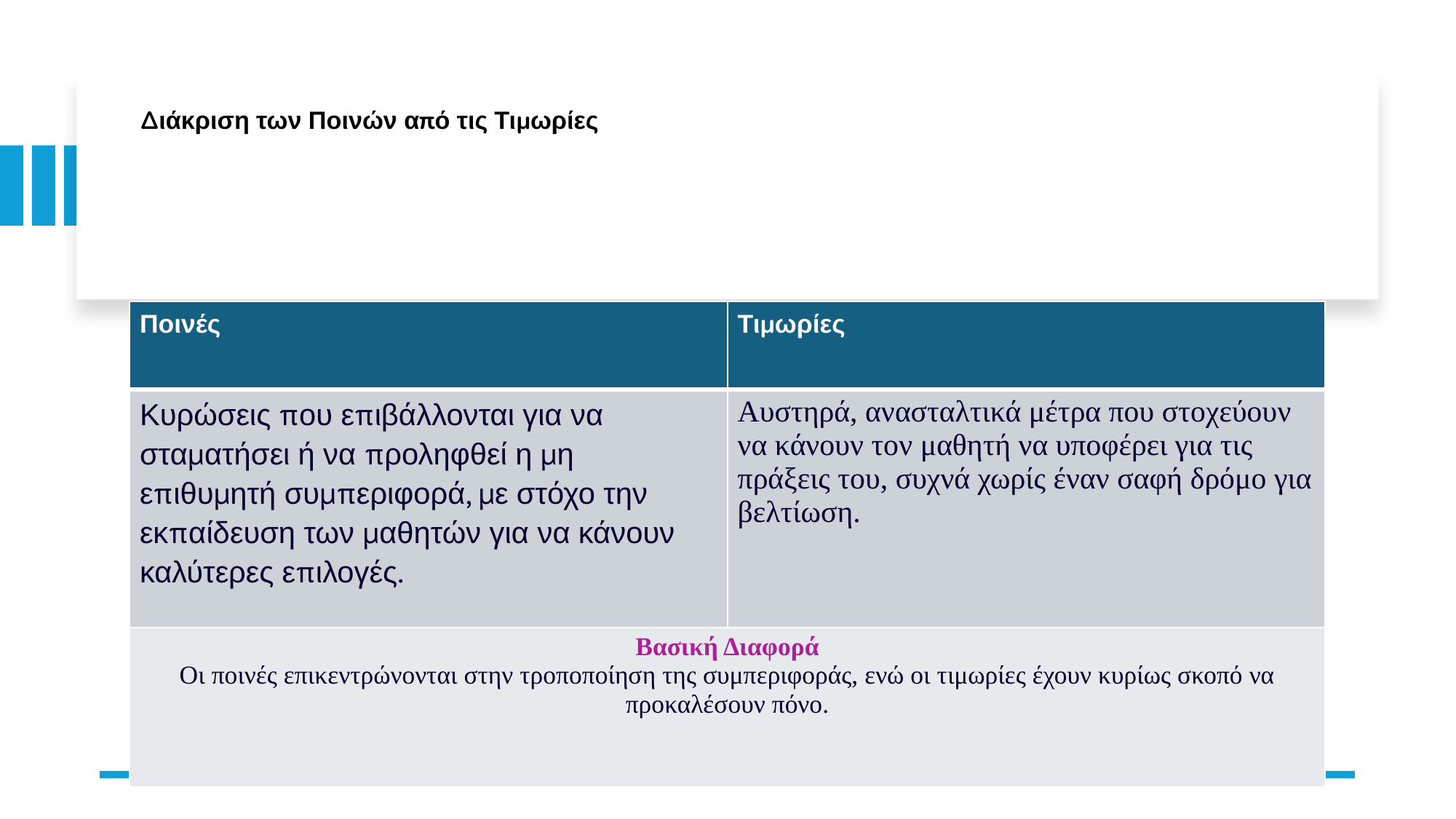

# Διάκριση των Ποινών από τις Τιμωρίες

| Ποινές | Τιμωρίες |
| --- | --- |
| Κυρώσεις που επιβάλλονται για να σταματήσει ή να προληφθεί η μη επιθυμητή συμπεριφορά, με στόχο την εκπαίδευση των μαθητών για να κάνουν καλύτερες επιλογές. | Αυστηρά, ανασταλτικά μέτρα που στοχεύουν να κάνουν τον μαθητή να υποφέρει για τις πράξεις του, συχνά χωρίς έναν σαφή δρόμο για βελτίωση. |
| Βασική Διαφορά Οι ποινές επικεντρώνονται στην τροποποίηση της συμπεριφοράς, ενώ οι τιμωρίες έχουν κυρίως σκοπό να προκαλέσουν πόνο. |  |